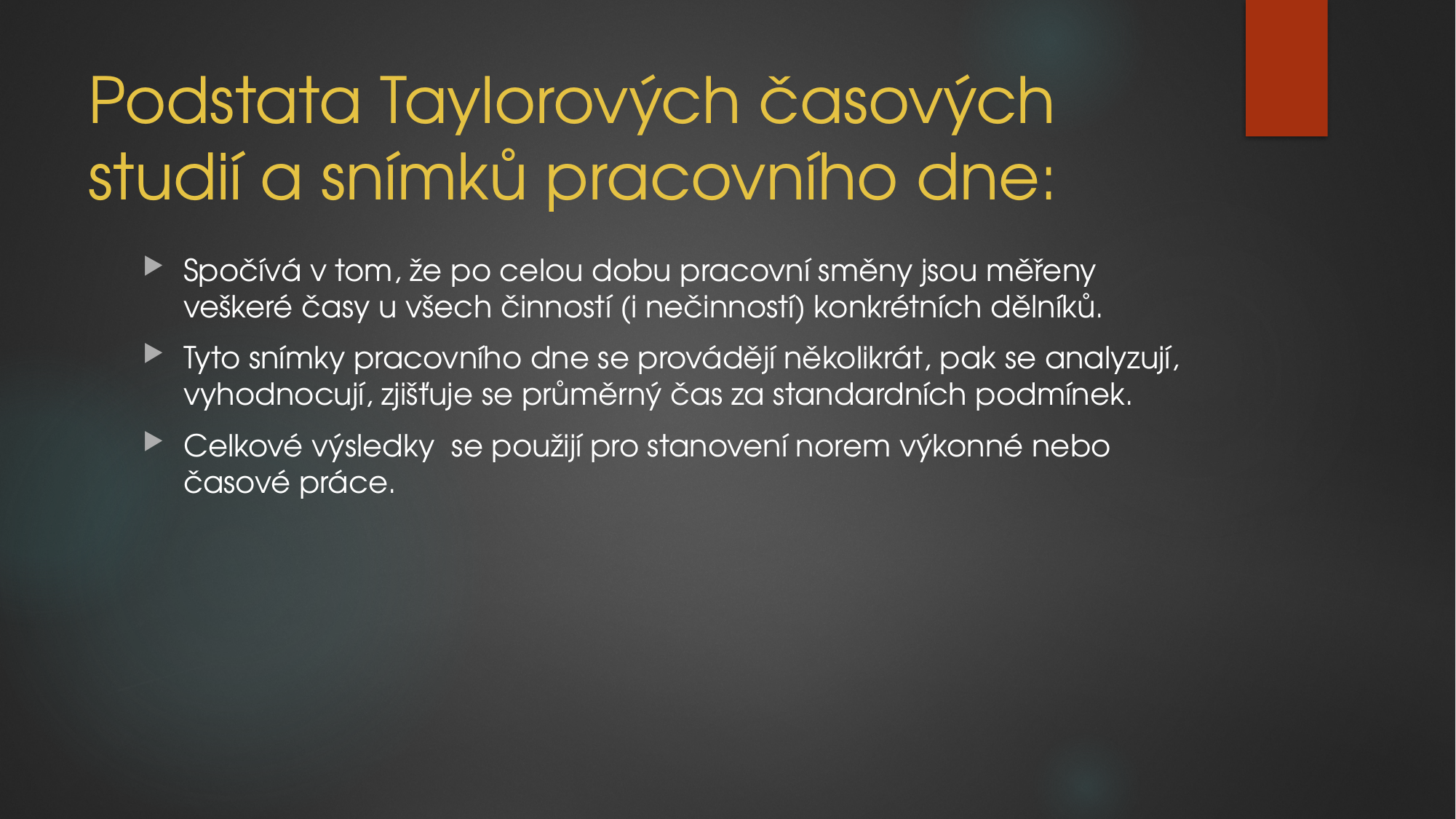

# Podstata Taylorových časových studií a snímků pracovního dne:
Spočívá v tom, že po celou dobu pracovní směny jsou měřeny veškeré časy u všech činností (i nečinností) konkrétních dělníků.
Tyto snímky pracovního dne se provádějí několikrát, pak se analyzují, vyhodnocují, zjišťuje se průměrný čas za standardních podmínek.
Celkové výsledky  se použijí pro stanovení norem výkonné nebo časové práce.